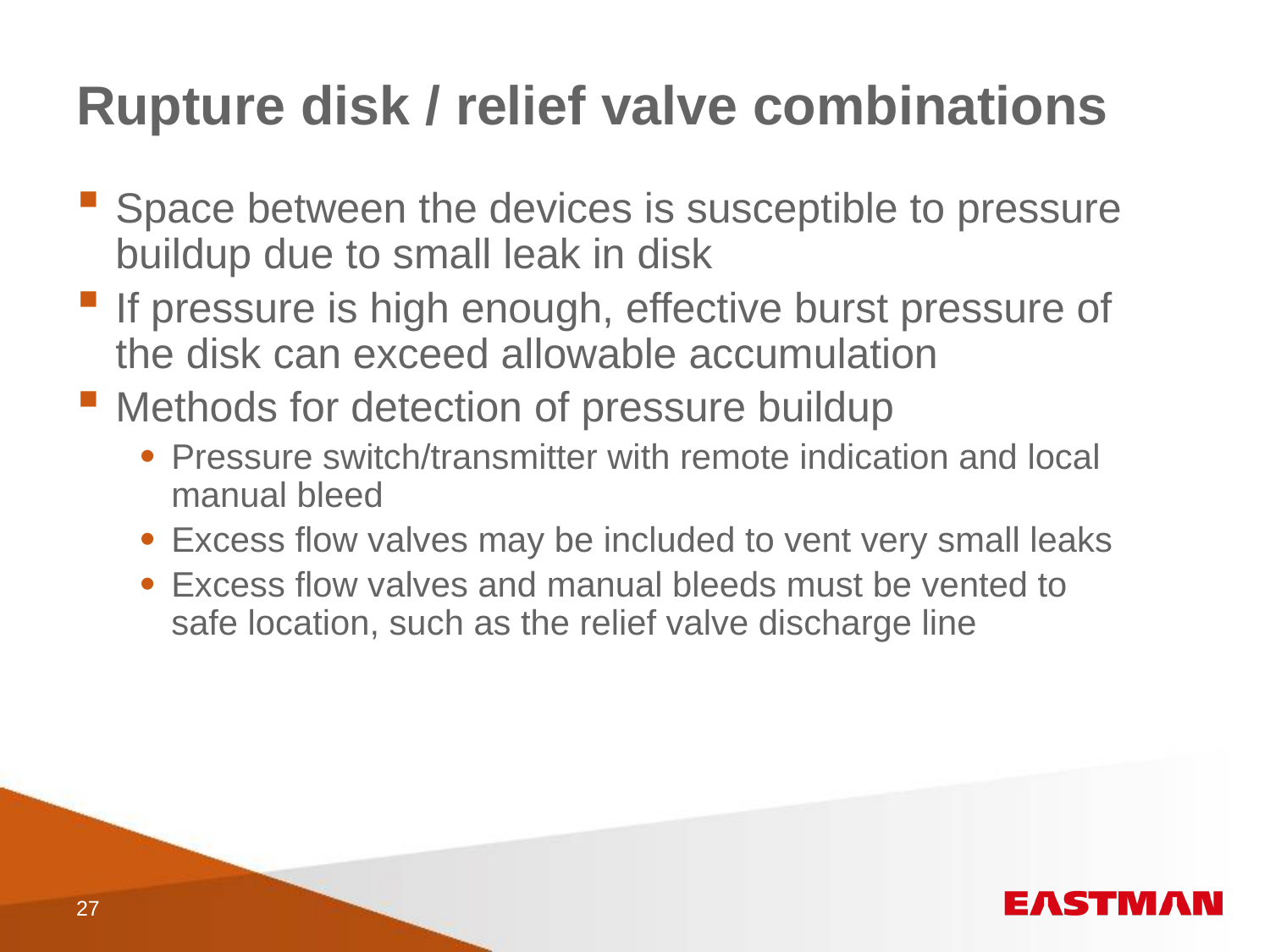

# Rupture disk / relief valve combinations
Space between the devices is susceptible to pressure buildup due to small leak in disk
If pressure is high enough, effective burst pressure of the disk can exceed allowable accumulation
Methods for detection of pressure buildup
Pressure switch/transmitter with remote indication and local manual bleed
Excess flow valves may be included to vent very small leaks
Excess flow valves and manual bleeds must be vented to safe location, such as the relief valve discharge line
27